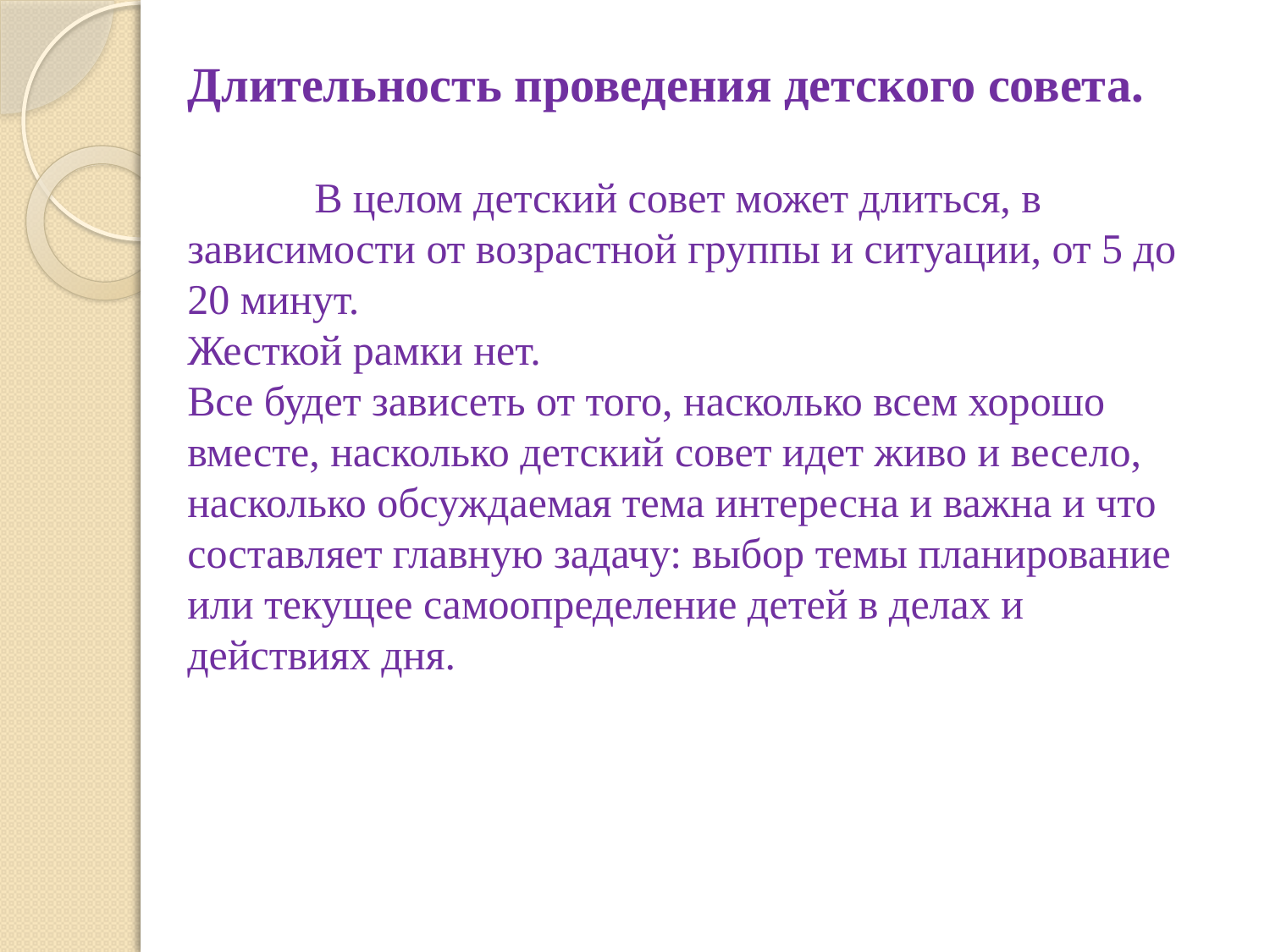

Длительность проведения детского совета.

	В целом детский совет может длиться, в зависимости от возрастной группы и ситуации, от 5 до 20 минут.
Жесткой рамки нет.
Все будет зависеть от того, насколько всем хорошо вместе, насколько детский совет идет живо и весело, насколько обсуждаемая тема интересна и важна и что составляет главную задачу: выбор темы планирование или текущее самоопределение детей в делах и действиях дня.